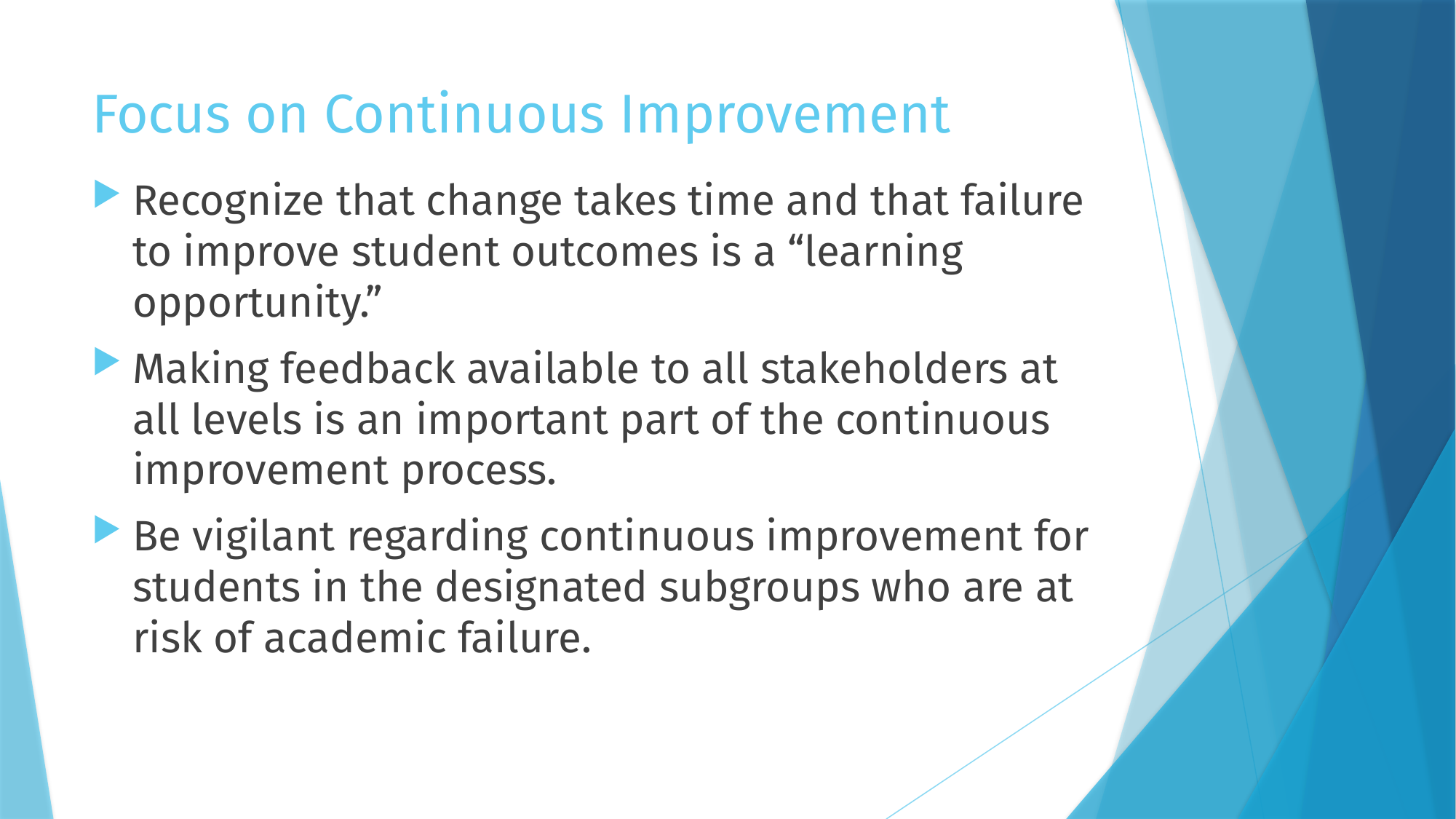

# Focus on Continuous Improvement
Recognize that change takes time and that failure to improve student outcomes is a “learning opportunity.”
Making feedback available to all stakeholders at all levels is an important part of the continuous improvement process.
Be vigilant regarding continuous improvement for students in the designated subgroups who are at risk of academic failure.